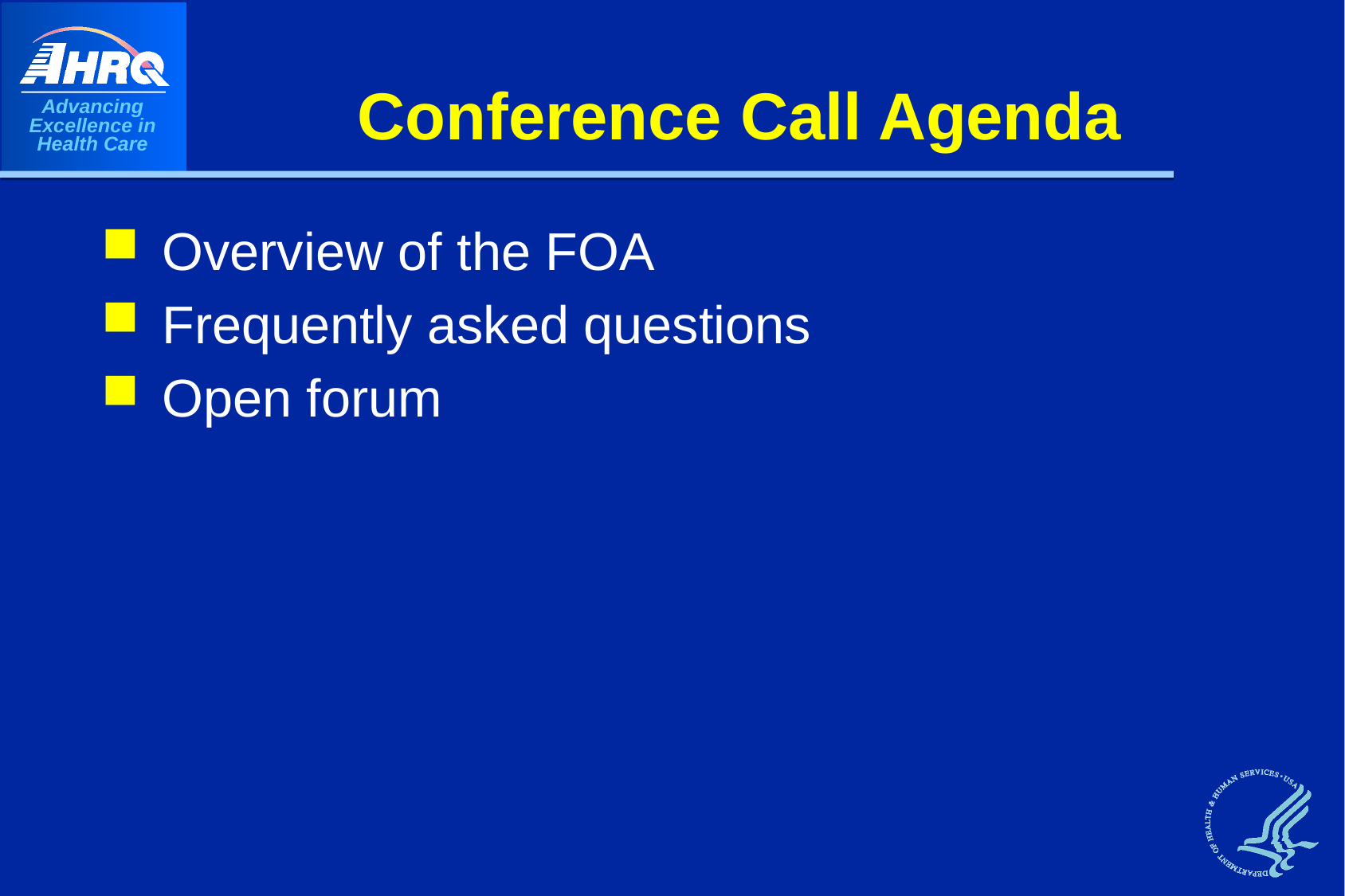

# Conference Call Agenda
Overview of the FOA
Frequently asked questions
Open forum